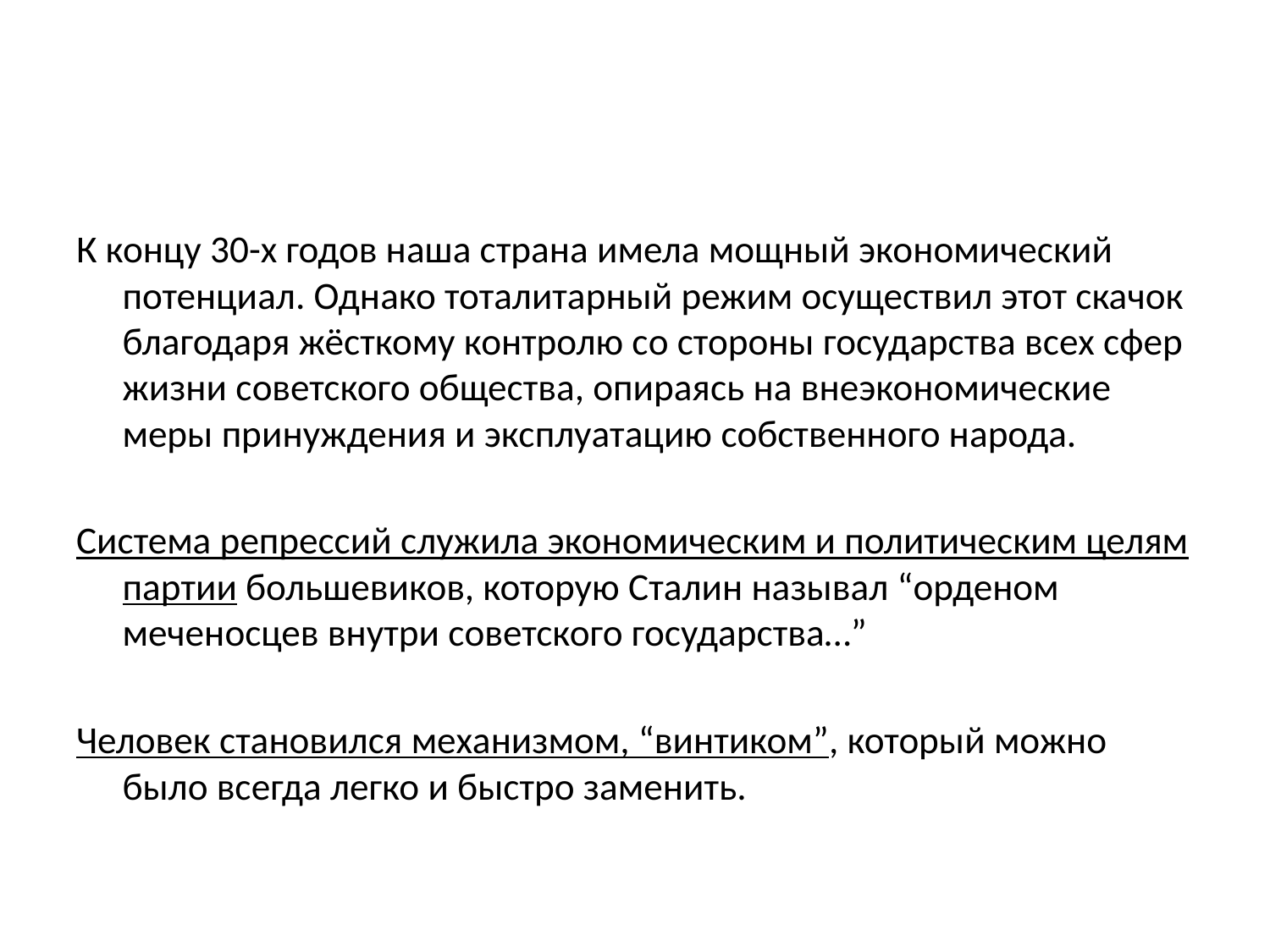

#
К концу 30-х годов наша страна имела мощный экономический потенциал. Однако тоталитарный режим осуществил этот скачок благодаря жёсткому контролю со стороны государства всех сфер жизни советского общества, опираясь на внеэкономические меры принуждения и эксплуатацию собственного народа.

Система репрессий служила экономическим и политическим целям партии большевиков, которую Сталин называл “орденом меченосцев внутри советского государства…”

Человек становился механизмом, “винтиком”, который можно было всегда легко и быстро заменить.